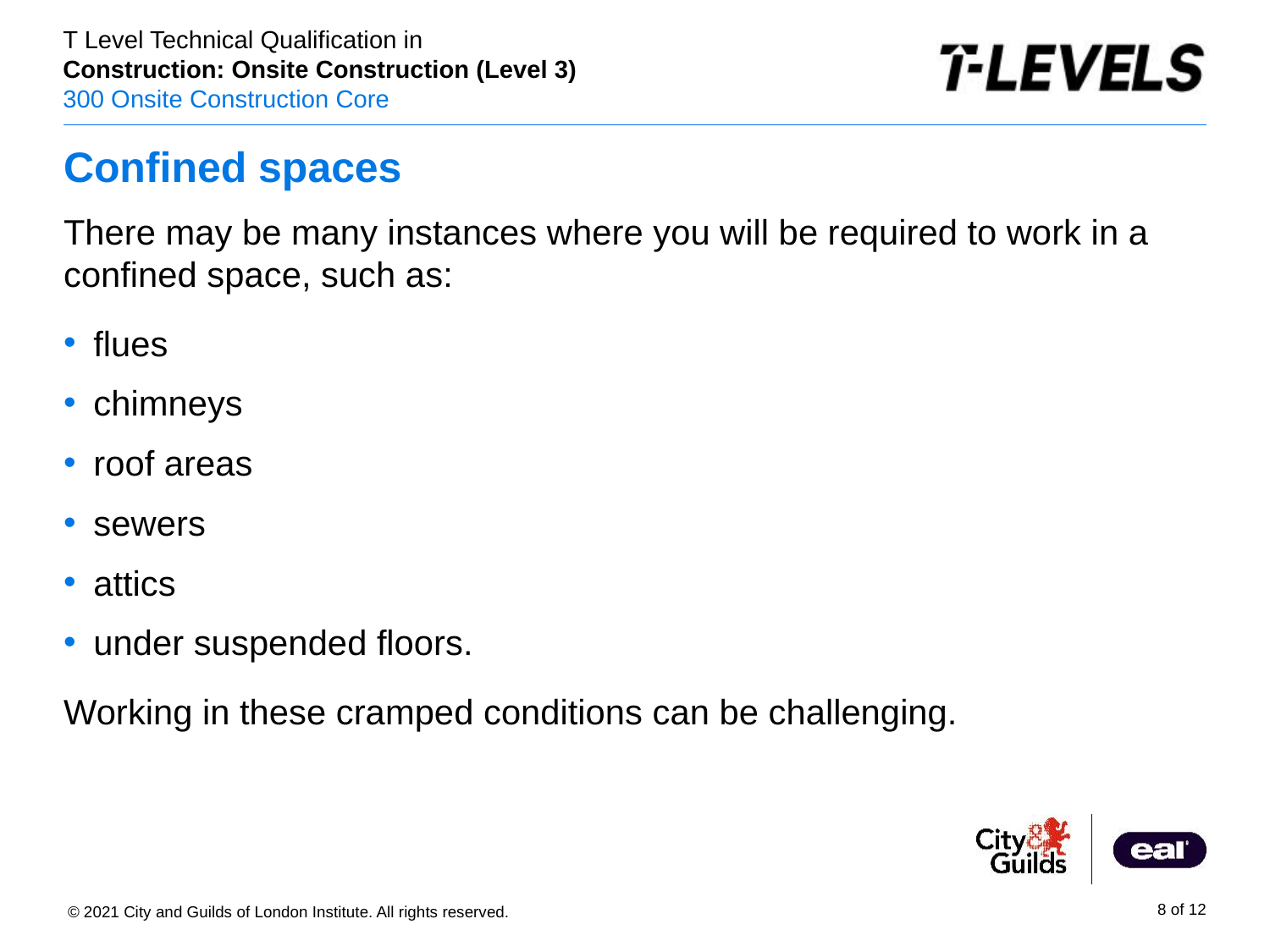

# Confined spaces
There may be many instances where you will be required to work in a confined space, such as:
flues
chimneys
roof areas
sewers
attics
under suspended floors.
Working in these cramped conditions can be challenging.